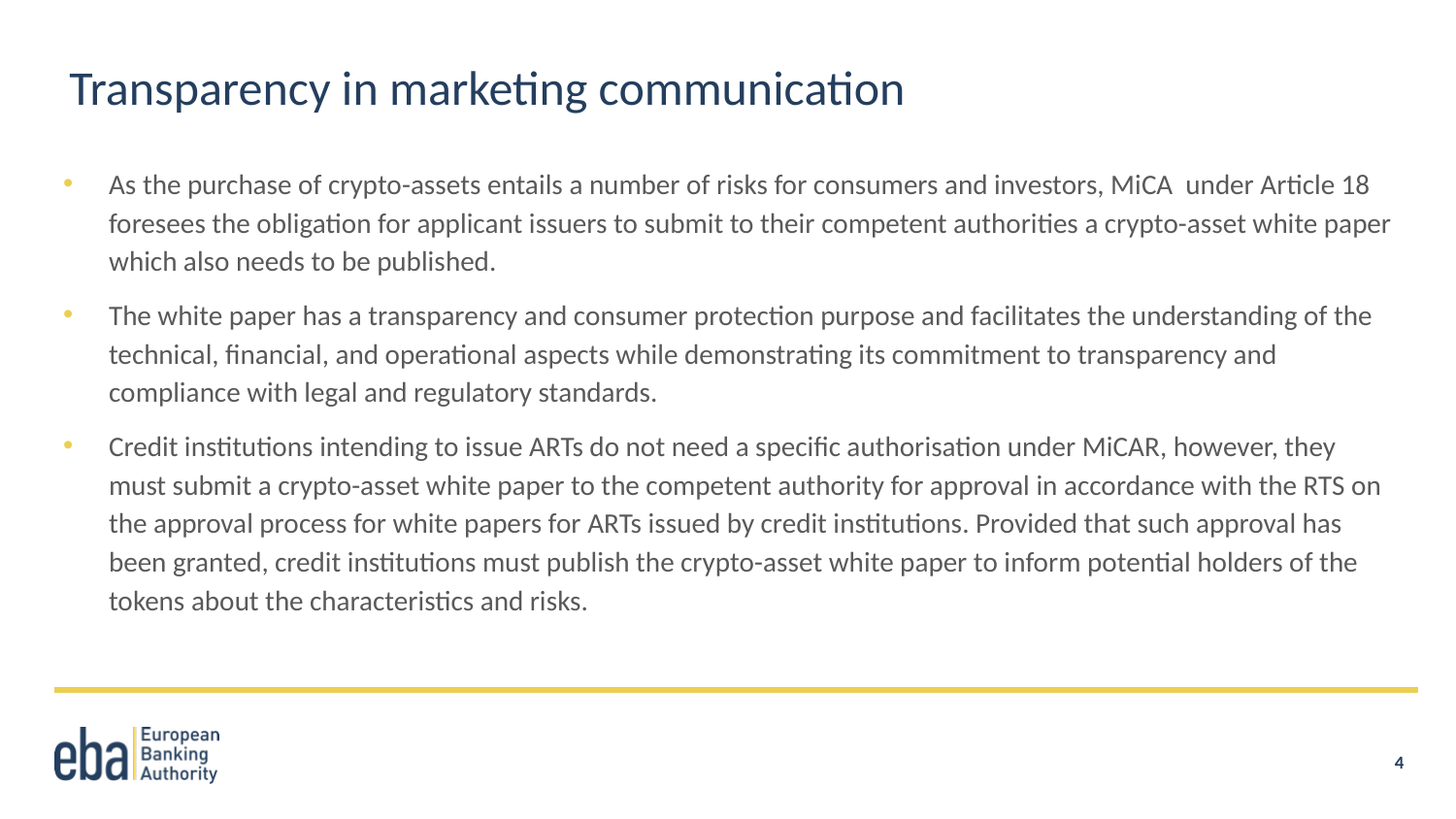

# Transparency in marketing communication
As the purchase of crypto-assets entails a number of risks for consumers and investors, MiCA  under Article 18 foresees the obligation for applicant issuers to submit to their competent authorities a crypto-asset white paper which also needs to be published.
The white paper has a transparency and consumer protection purpose and facilitates the understanding of the technical, financial, and operational aspects while demonstrating its commitment to transparency and compliance with legal and regulatory standards.
Credit institutions intending to issue ARTs do not need a specific authorisation under MiCAR, however, they must submit a crypto-asset white paper to the competent authority for approval in accordance with the RTS on the approval process for white papers for ARTs issued by credit institutions. Provided that such approval has been granted, credit institutions must publish the crypto-asset white paper to inform potential holders of the tokens about the characteristics and risks.

4